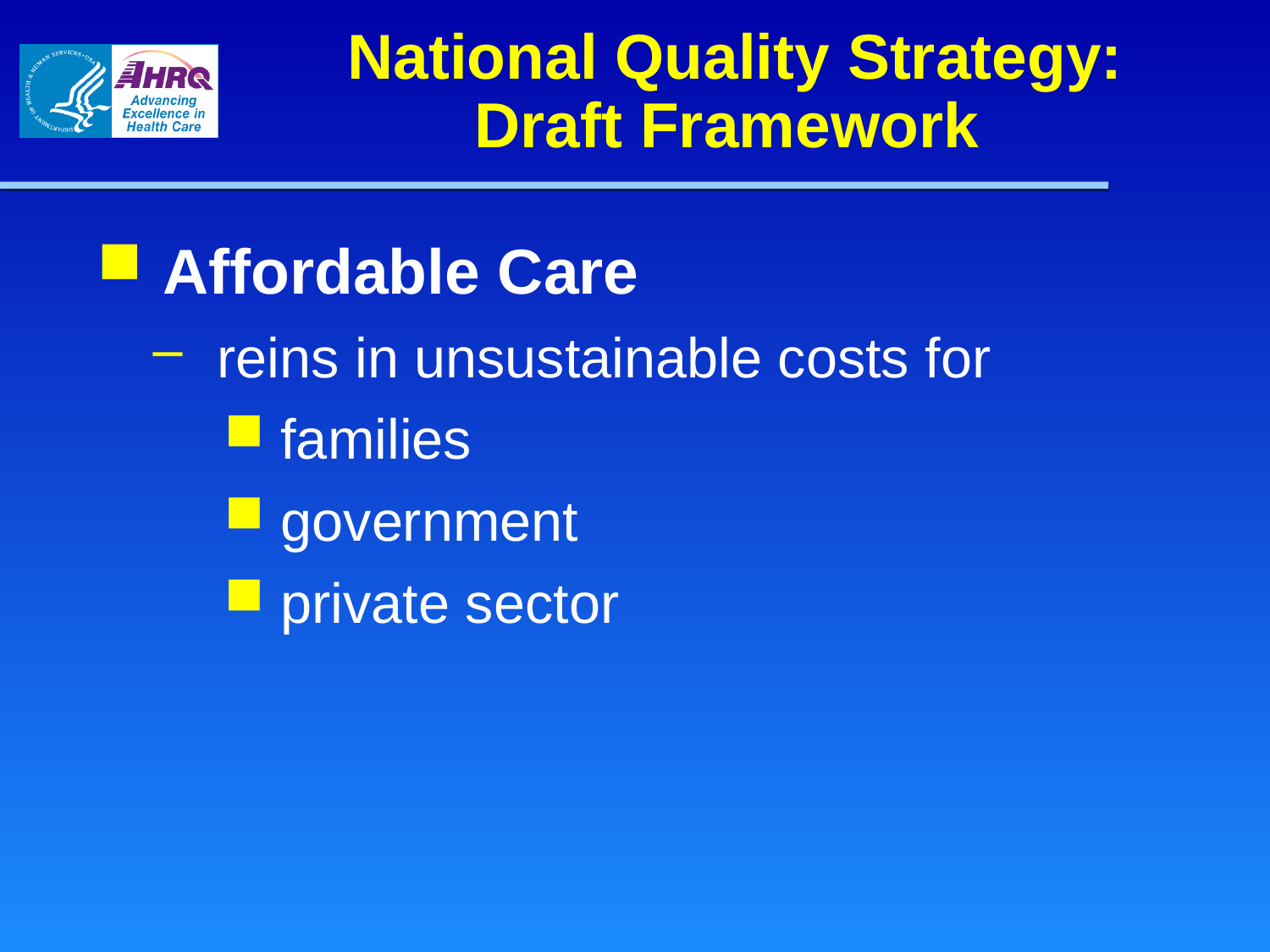

Affordable Care
reins in unsustainable costs for
 families
 government
 private sector

National Quality Strategy:
Draft Framework